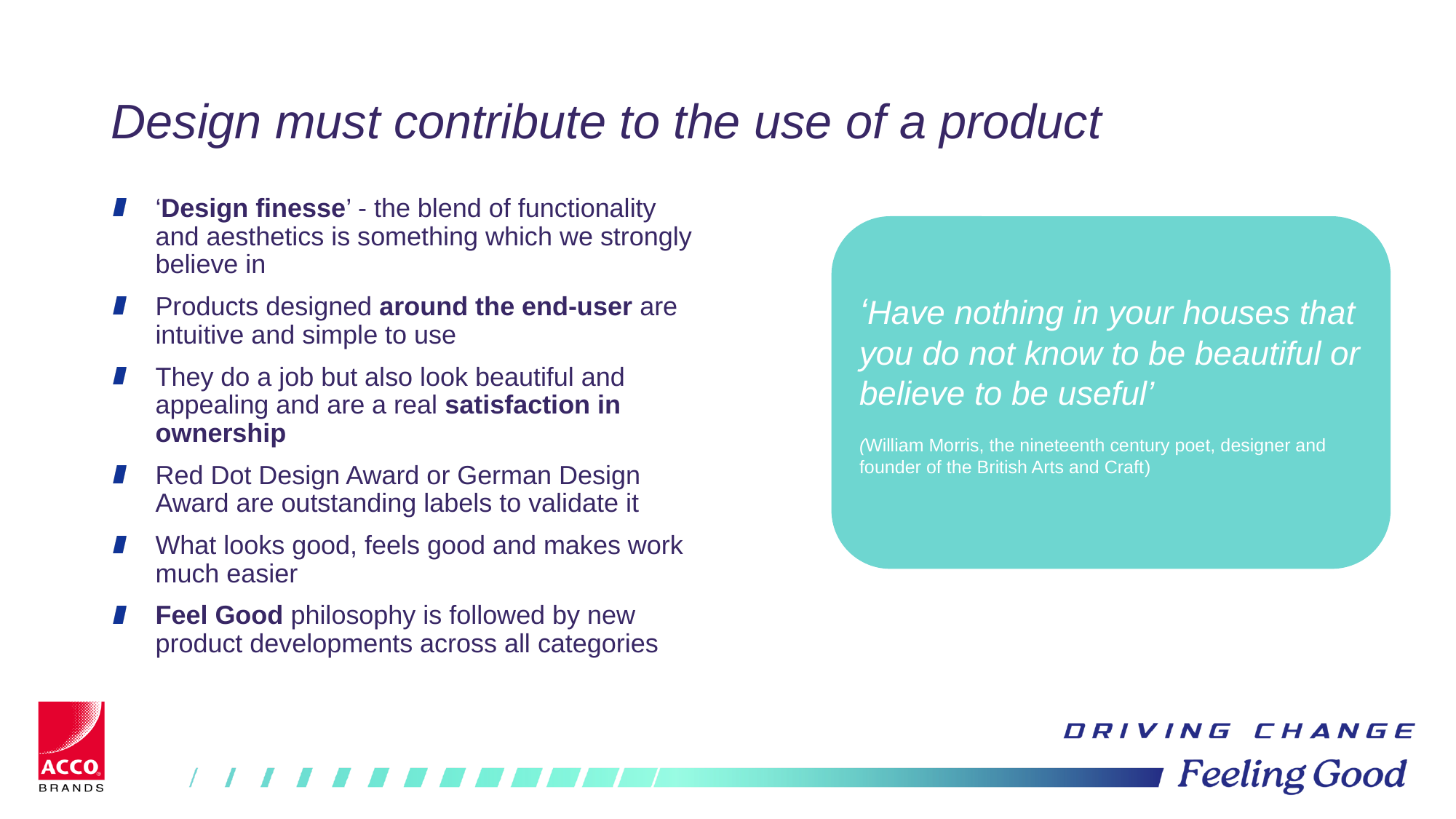

# Design must contribute to the use of a product
‘Design finesse’ - the blend of functionality and aesthetics is something which we strongly believe in
Products designed around the end-user are intuitive and simple to use
They do a job but also look beautiful and appealing and are a real satisfaction in ownership
Red Dot Design Award or German Design Award are outstanding labels to validate it
What looks good, feels good and makes work much easier
Feel Good philosophy is followed by new product developments across all categories

‘Have nothing in your houses that you do not know to be beautiful or believe to be useful’

(William Morris, the nineteenth century poet, designer and founder of the British Arts and Craft)